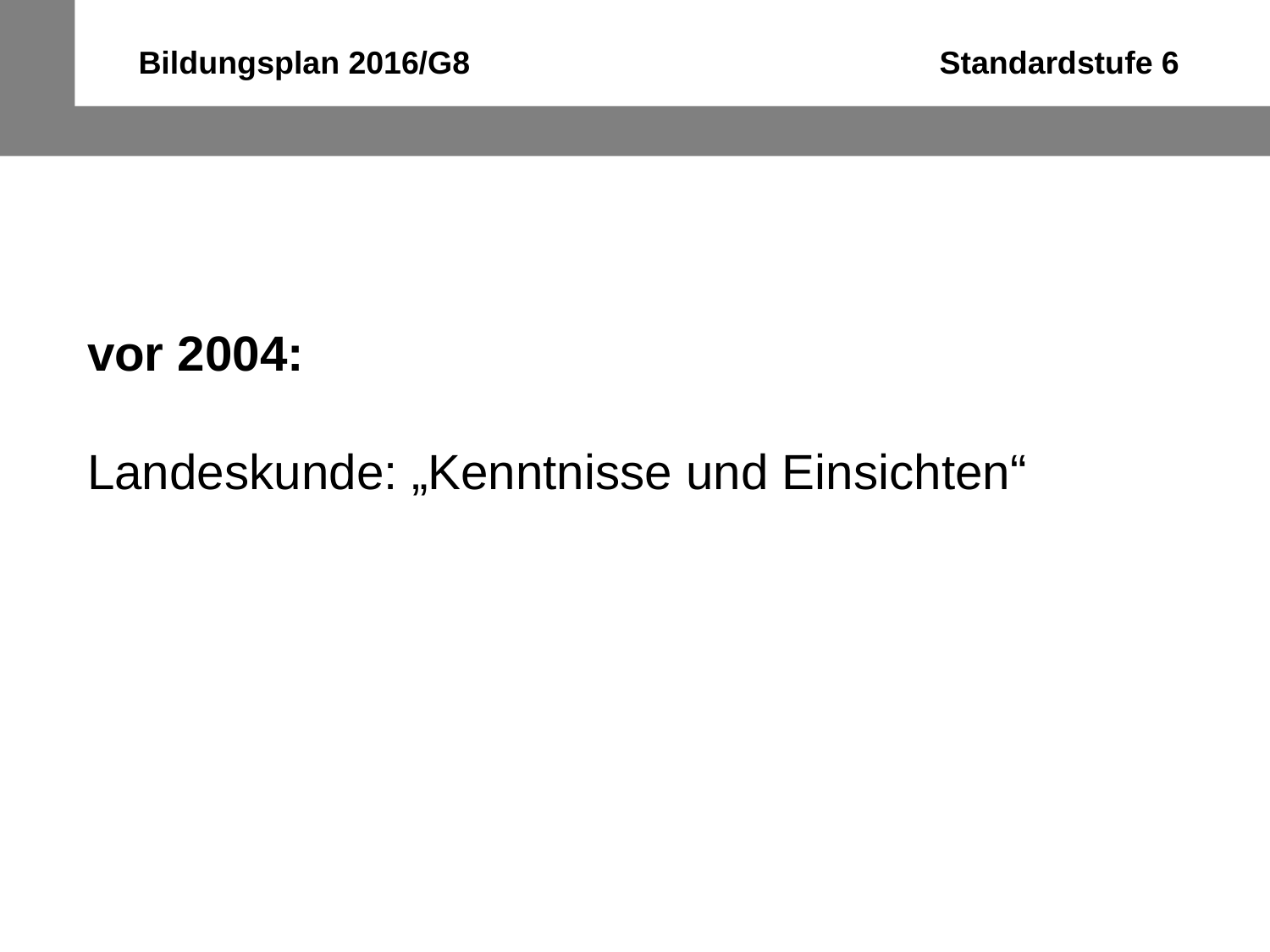

Bildungsplan 2016/G8                                                     Standardstufe 6

vor 2004:

Landeskunde: „Kenntnisse und Einsichten“